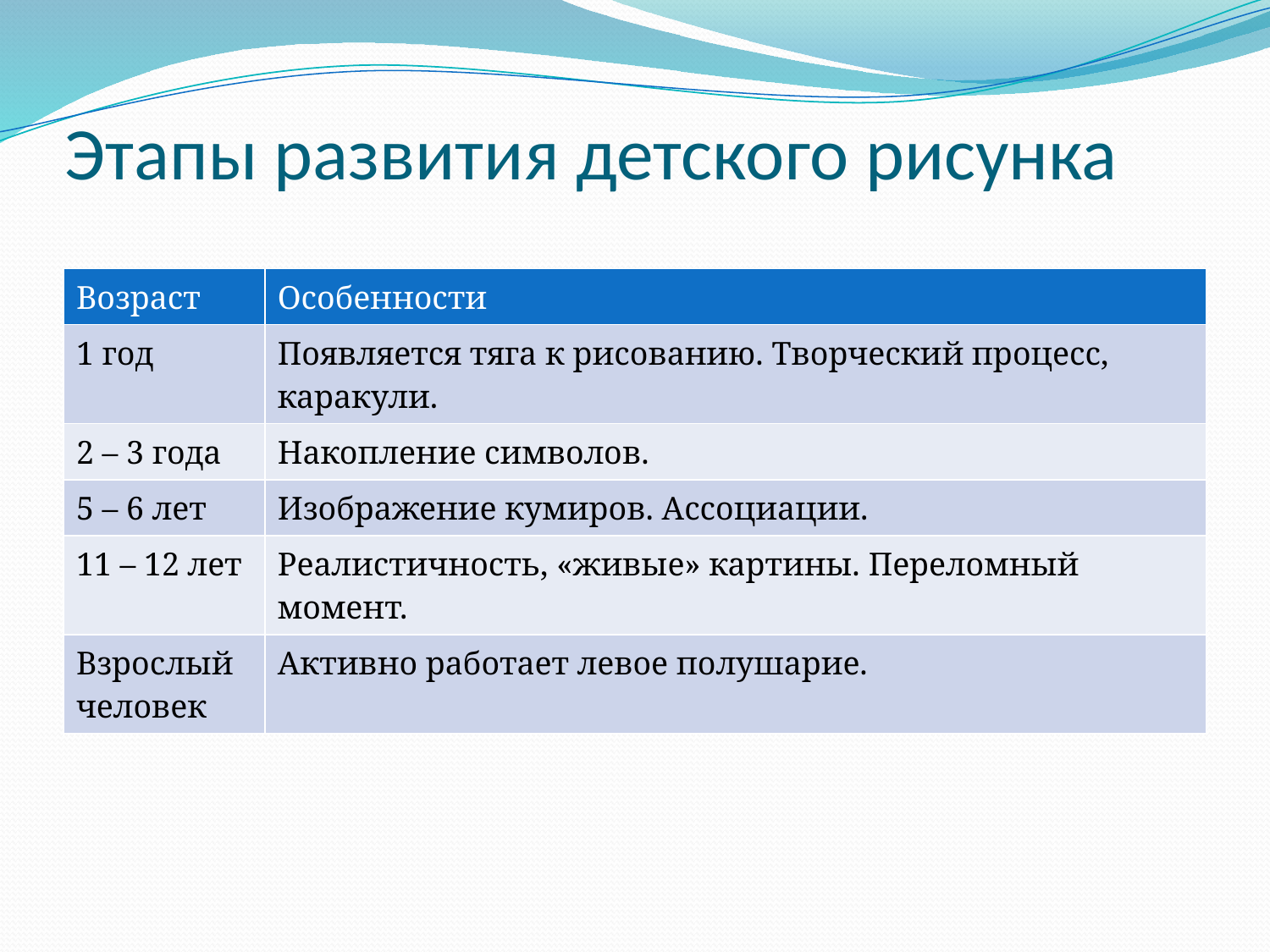

# Этапы развития детского рисунка
| Возраст | Особенности |
| --- | --- |
| 1 год | Появляется тяга к рисованию. Творческий процесс, каракули. |
| 2 – 3 года | Накопление символов. |
| 5 – 6 лет | Изображение кумиров. Ассоциации. |
| 11 – 12 лет | Реалистичность, «живые» картины. Переломный момент. |
| Взрослый человек | Активно работает левое полушарие. |